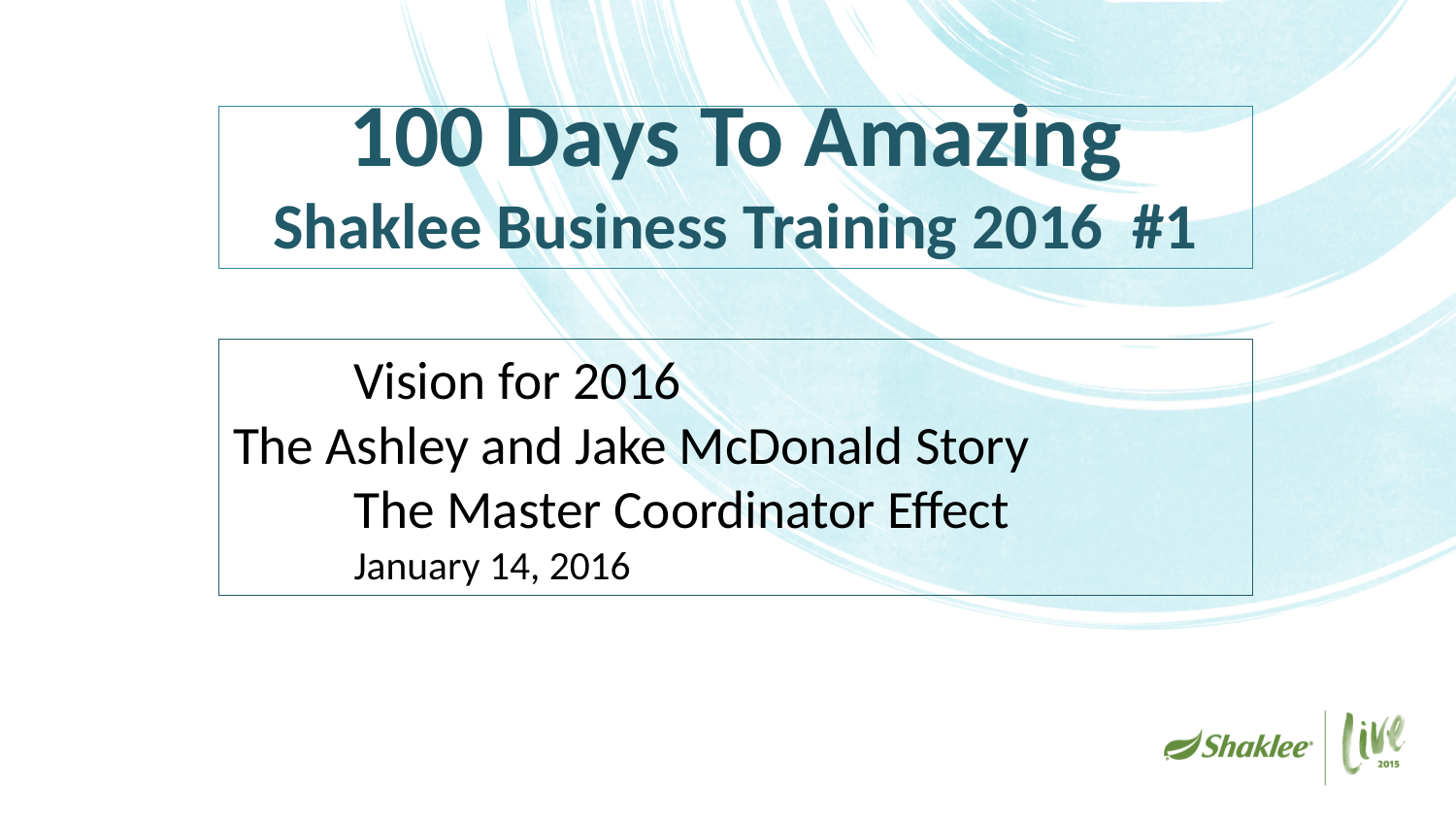

# 100 Days To Amazing Shaklee Business Training 2016  #1
			Vision for 2016
The Ashley and Jake McDonald Story
	The Master Coordinator Effect
				January 14, 2016